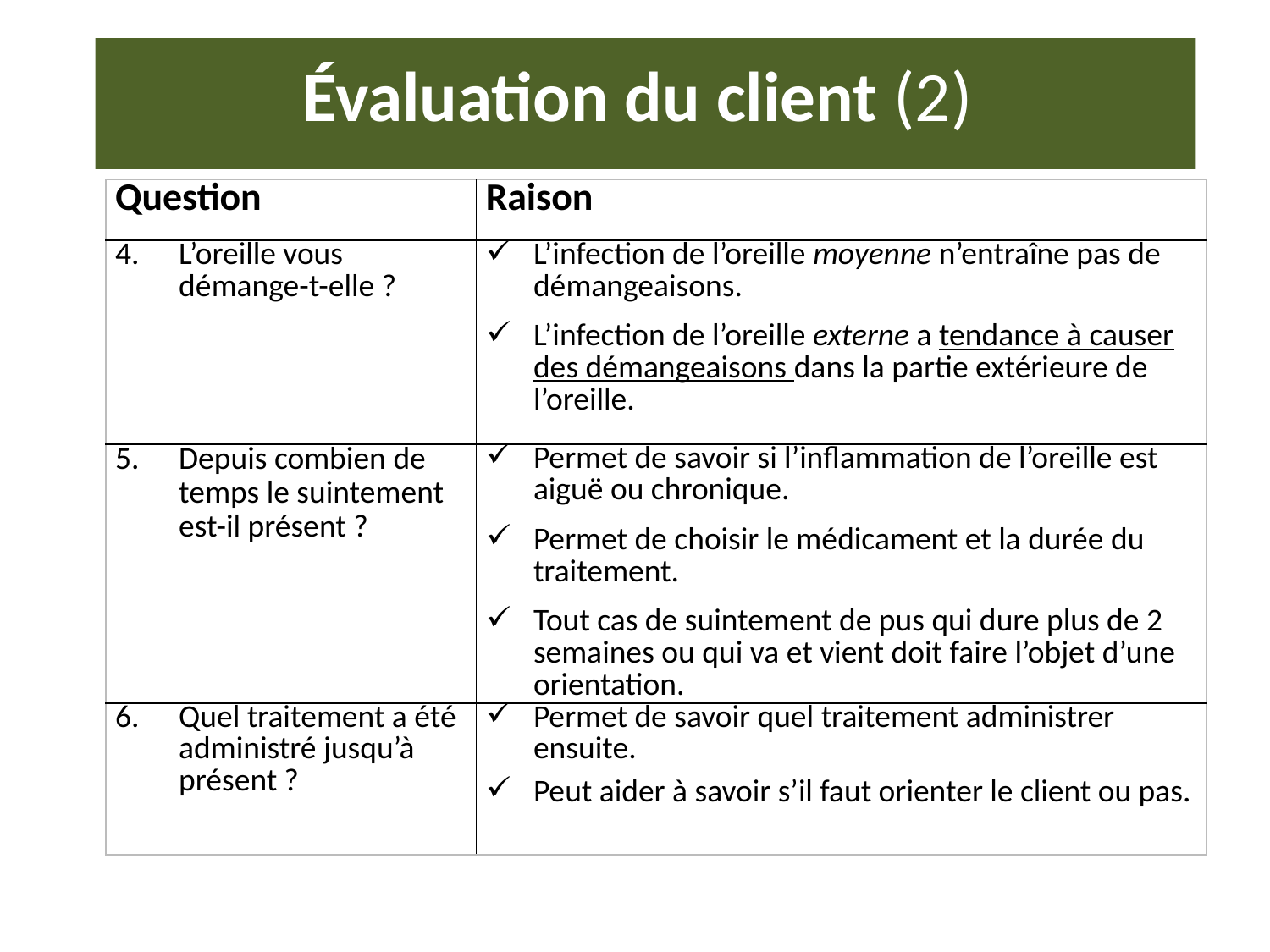

# Évaluation du client (2)
| Question | Raison |
| --- | --- |
| L’oreille vous démange-t-elle ? | L’infection de l’oreille moyenne n’entraîne pas de démangeaisons. L’infection de l’oreille externe a tendance à causer des démangeaisons dans la partie extérieure de l’oreille. |
| Depuis combien de temps le suintement est-il présent ? | Permet de savoir si l’inflammation de l’oreille est aiguë ou chronique. Permet de choisir le médicament et la durée du traitement. Tout cas de suintement de pus qui dure plus de 2 semaines ou qui va et vient doit faire l’objet d’une orientation. |
| Quel traitement a été administré jusqu’à présent ? | Permet de savoir quel traitement administrer ensuite. Peut aider à savoir s’il faut orienter le client ou pas. |